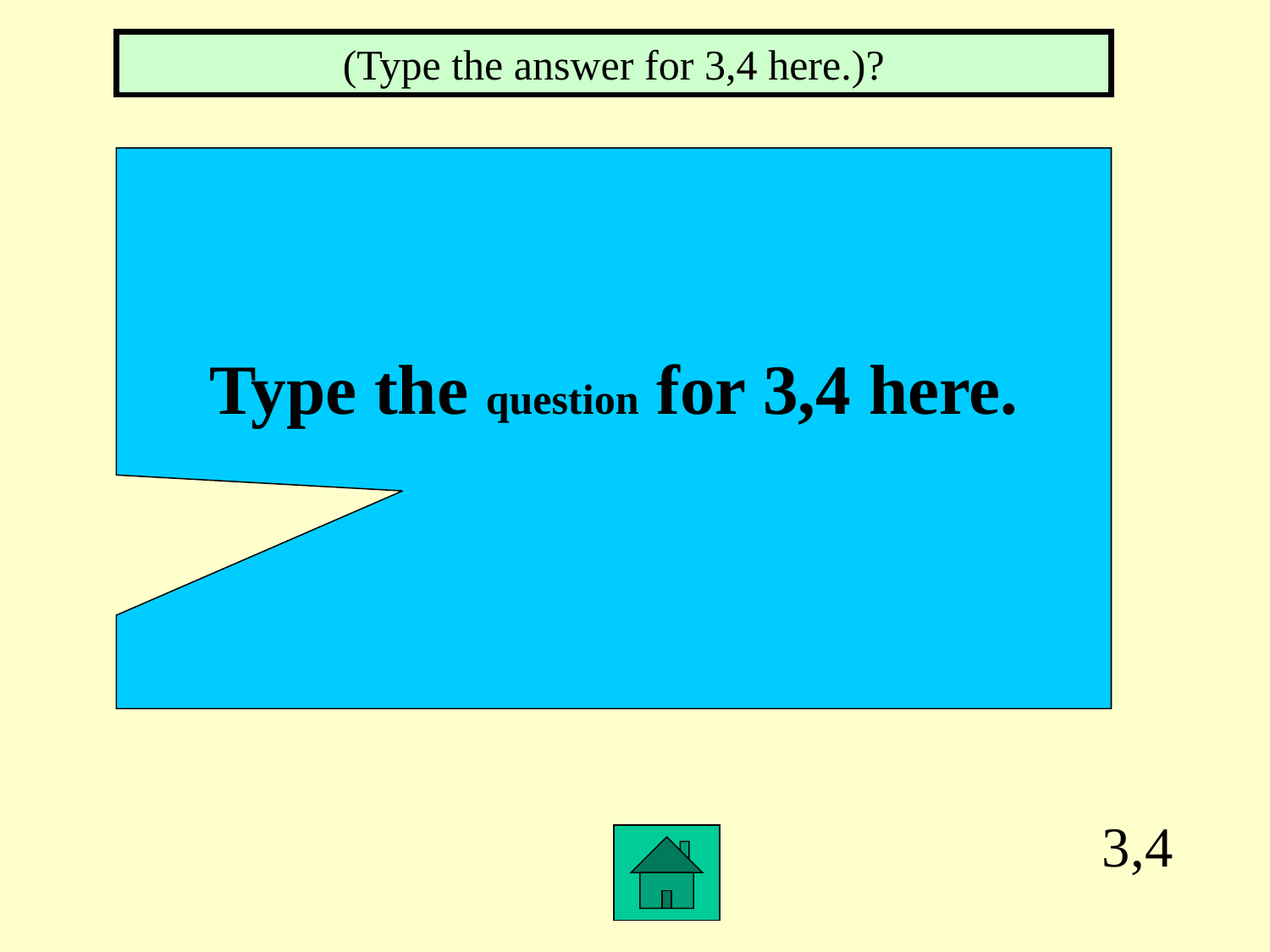

(Type the answer for 3,4 here.)?
Type the question for 3,4 here.

3,4